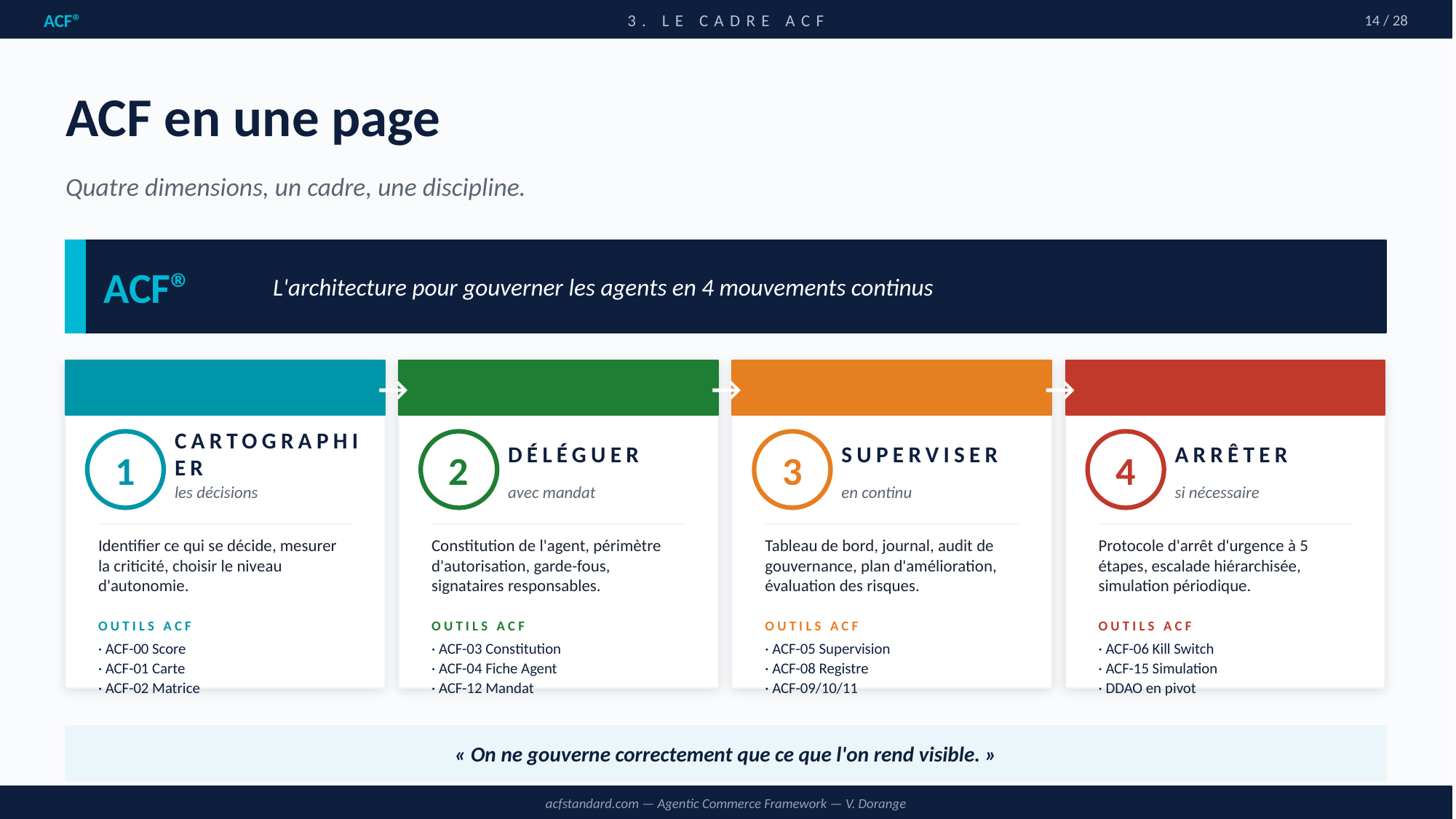

ACF®
3. LE CADRE ACF
14 / 28
ACF en une page
Quatre dimensions, un cadre, une discipline.

ACF®
L'architecture pour gouverner les agents en 4 mouvements continus

→
→
→

1
CARTOGRAPHIER

2
DÉLÉGUER

3
SUPERVISER

4
ARRÊTER
les décisions
avec mandat
en continu
si nécessaire

Identifier ce qui se décide, mesurer la criticité, choisir le niveau d'autonomie.
Constitution de l'agent, périmètre d'autorisation, garde-fous, signataires responsables.
Tableau de bord, journal, audit de gouvernance, plan d'amélioration, évaluation des risques.
Protocole d'arrêt d'urgence à 5 étapes, escalade hiérarchisée, simulation périodique.
OUTILS ACF
OUTILS ACF
OUTILS ACF
OUTILS ACF
· ACF-00 Score
· ACF-01 Carte
· ACF-02 Matrice
· ACF-03 Constitution
· ACF-04 Fiche Agent
· ACF-12 Mandat
· ACF-05 Supervision
· ACF-08 Registre
· ACF-09/10/11
· ACF-06 Kill Switch
· ACF-15 Simulation
· DDAO en pivot

« On ne gouverne correctement que ce que l'on rend visible. »

acfstandard.com — Agentic Commerce Framework — V. Dorange